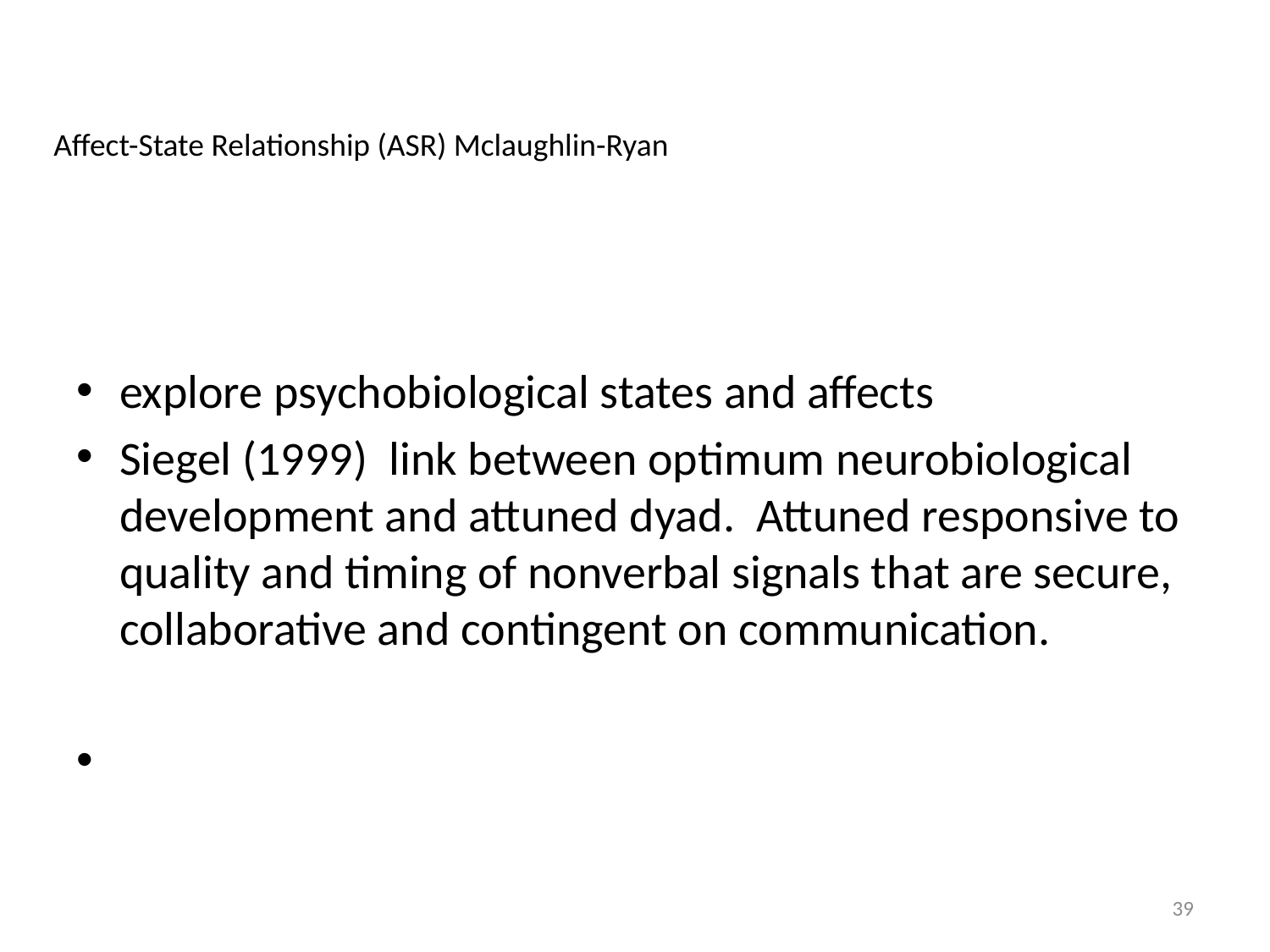

Affect-State Relationship (ASR) Mclaughlin-Ryan

explore psychobiological states and affects
Siegel (1999)  link between optimum neurobiological development and attuned dyad.  Attuned responsive to quality and timing of nonverbal signals that are secure, collaborative and contingent on communication.

39